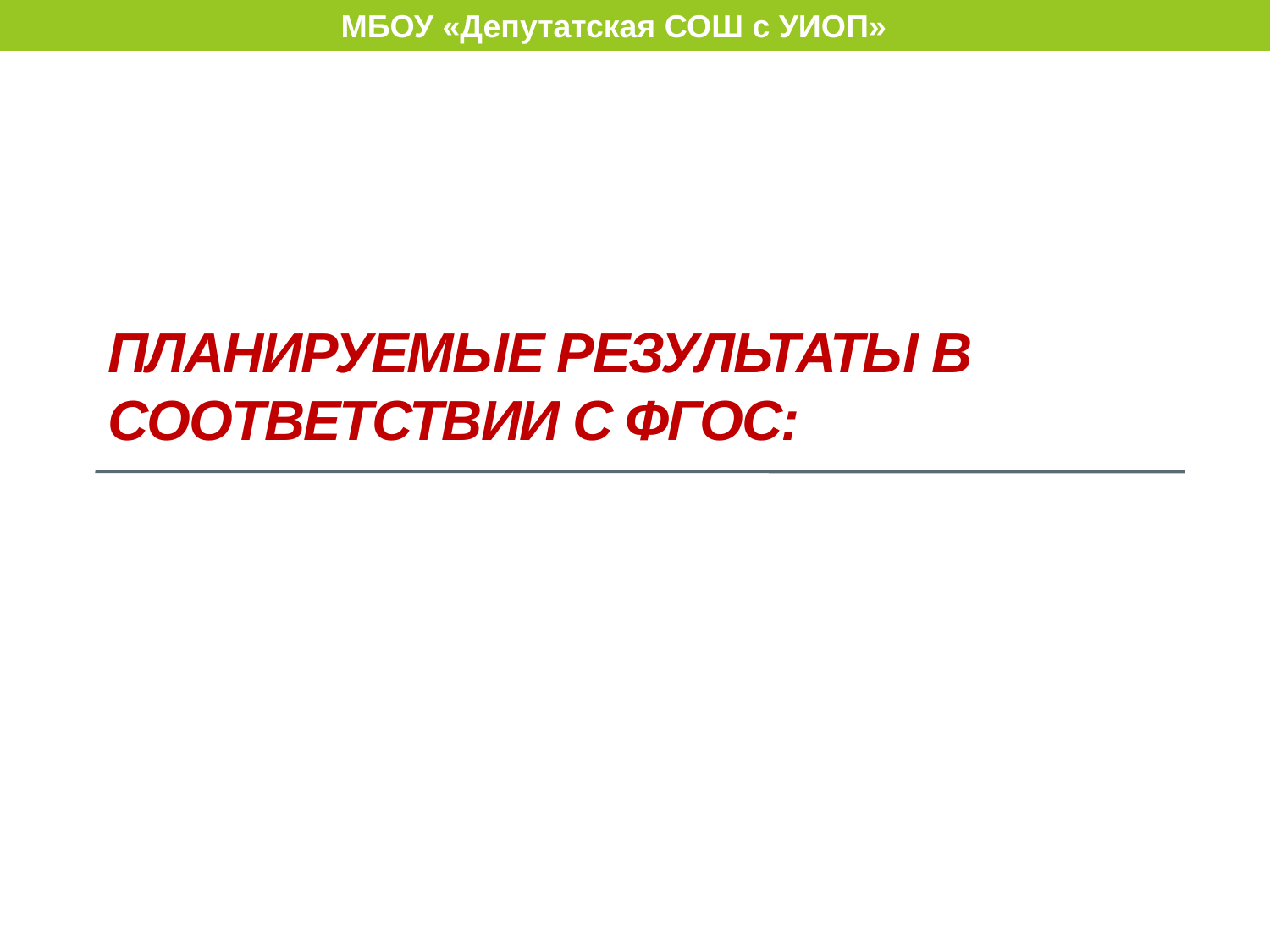

МБОУ «Депутатская СОШ с УИОП»
# Планируемые результаты в соответствии с ФГОС: